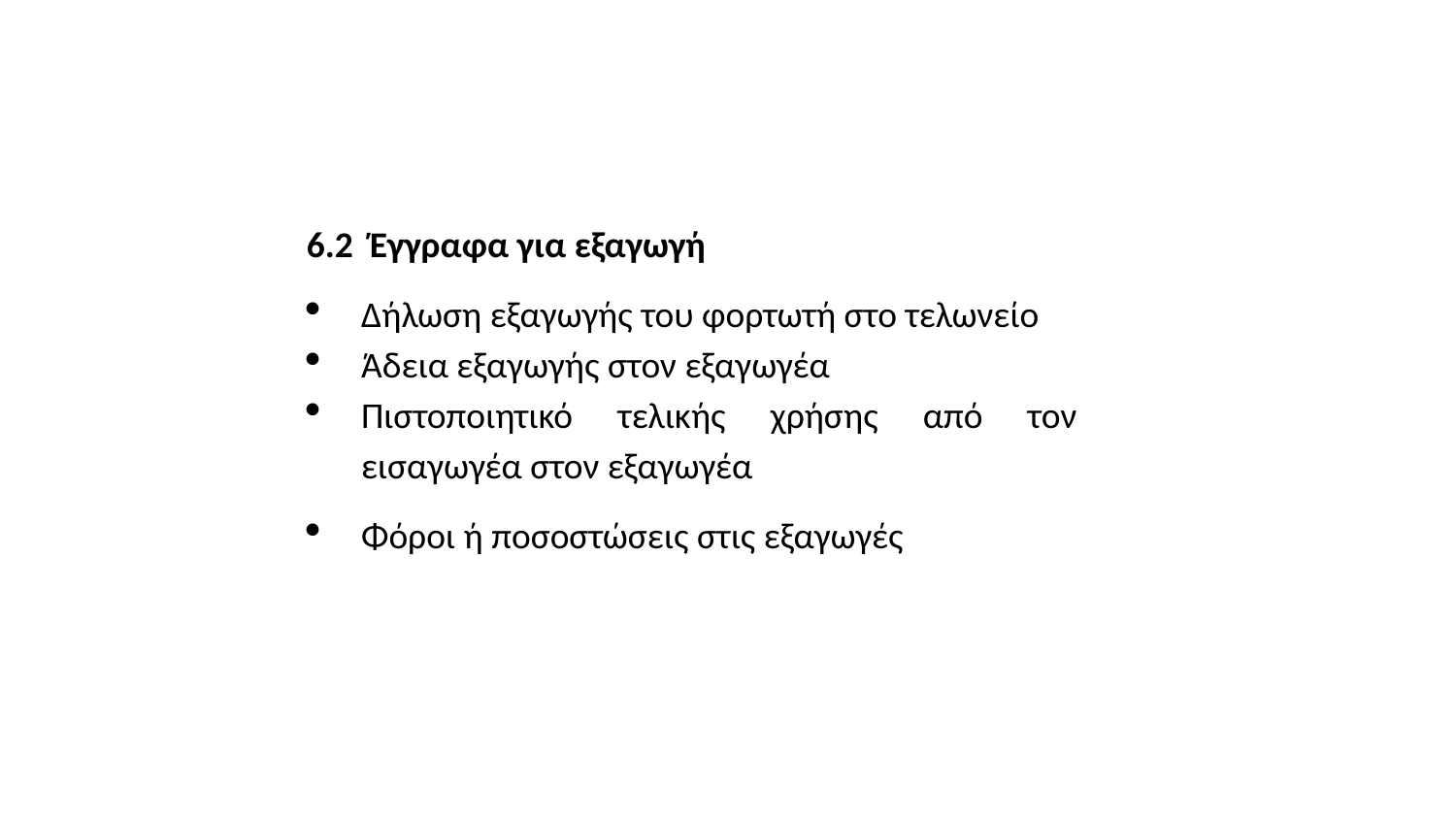

6.2  Έγγραφα για εξαγωγή
Δήλωση εξαγωγής του φορτωτή στο τελωνείο
Άδεια εξαγωγής στον εξαγωγέα
Πιστοποιητικό τελικής χρήσης από τον εισαγωγέα στον εξαγωγέα
Φόροι ή ποσοστώσεις στις εξαγωγές